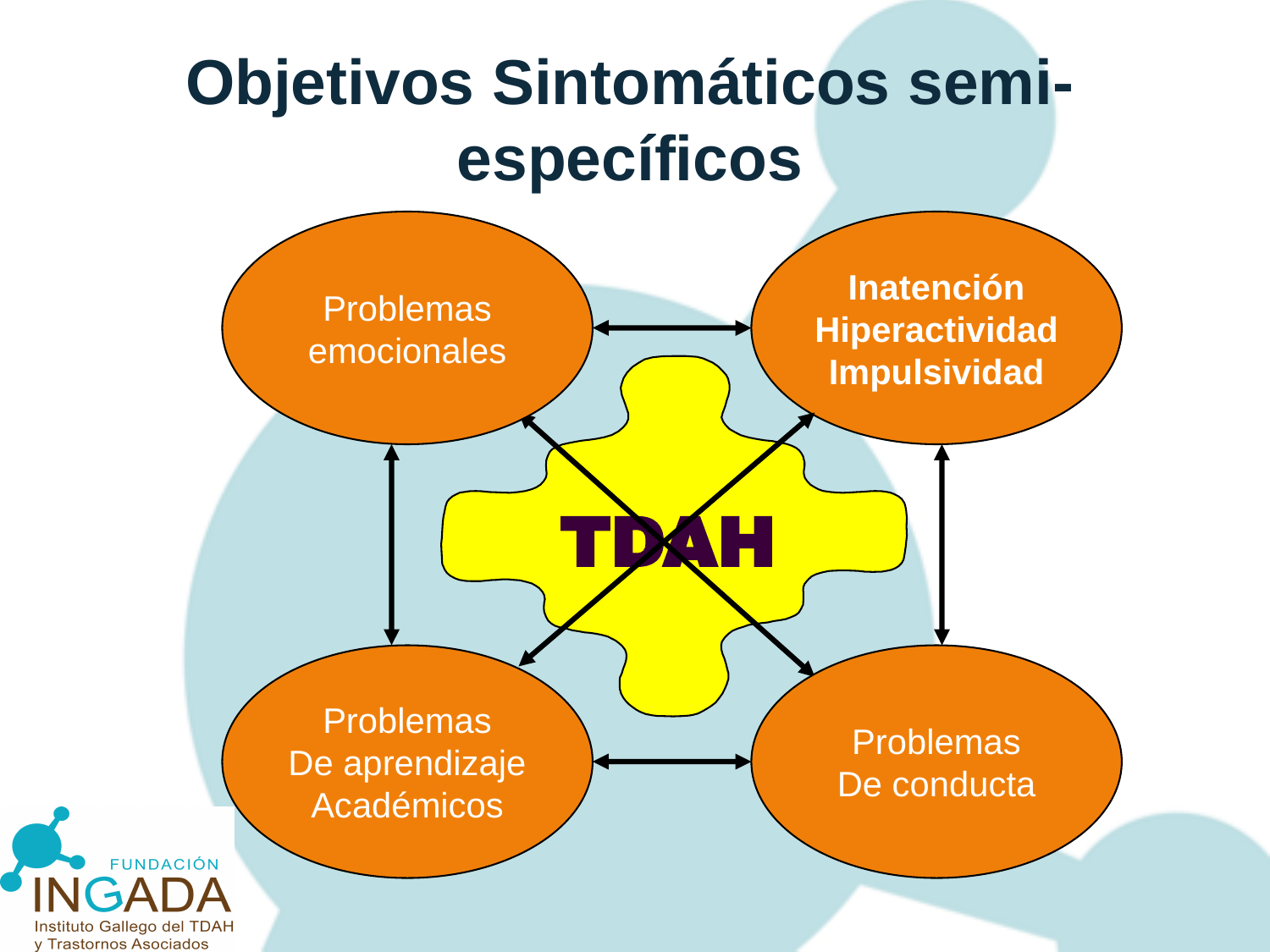

# Objetivos Sintomáticos semi-específicos
Problemas
emocionales

Inatención
Hiperactividad
Impulsividad

TDAH

Problemas
De aprendizaje
Académicos

Problemas
De conducta